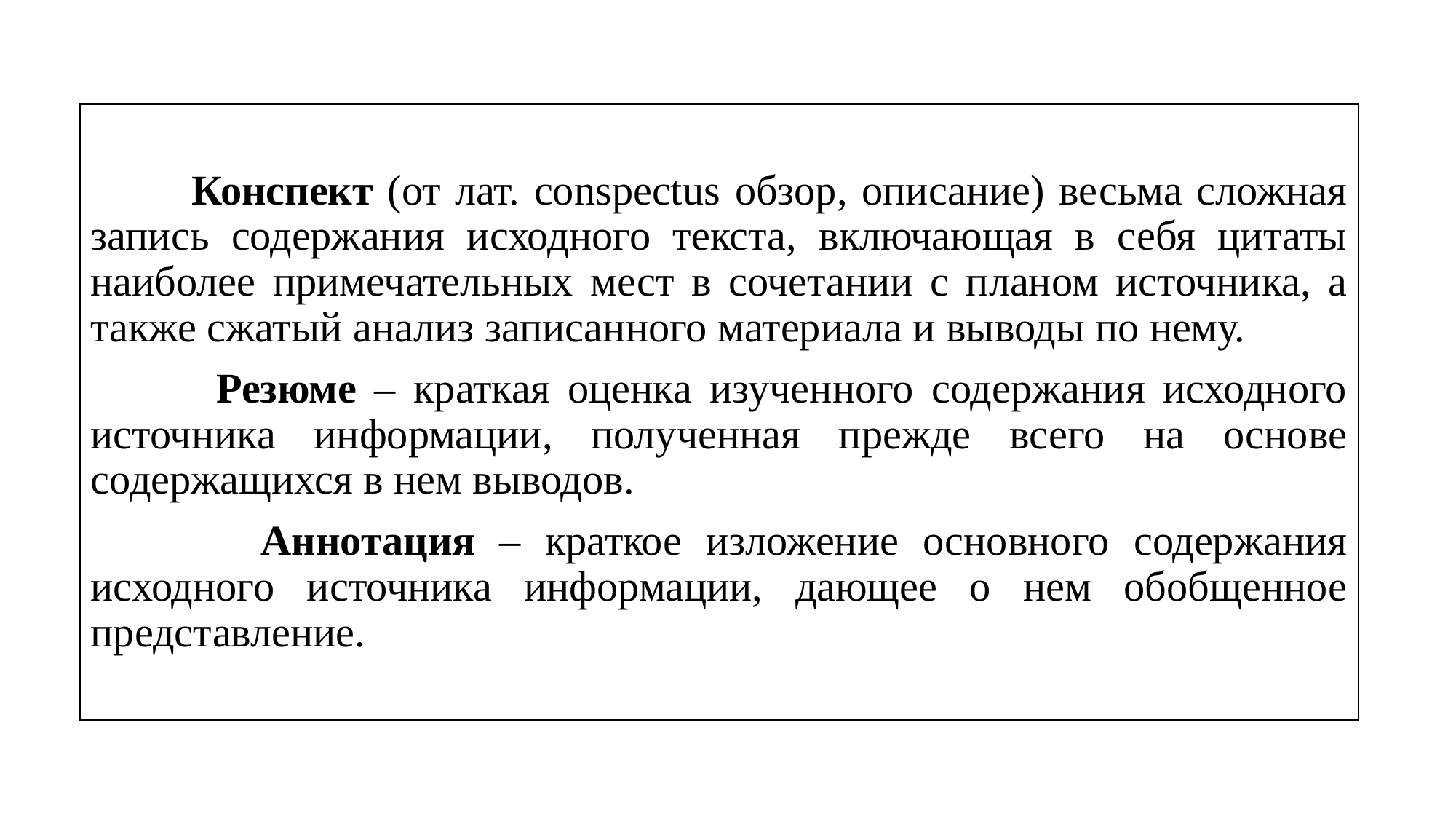

Конспект (от лат. cоnspеctus обзор, описание) весьма сложная запись содержания исходного текста, включающая в себя цитаты наиболее примечательных мест в сочетании с планом источника, а также сжатый анализ записанного материала и выводы по нему.
       Резюме – краткая оценка изученного содержания исходного источника информации, полученная прежде всего на основе содержащихся в нем выводов.
       Аннотация – краткое изложение основного содержания исходного источника информации, дающее о нем обобщенное представление.